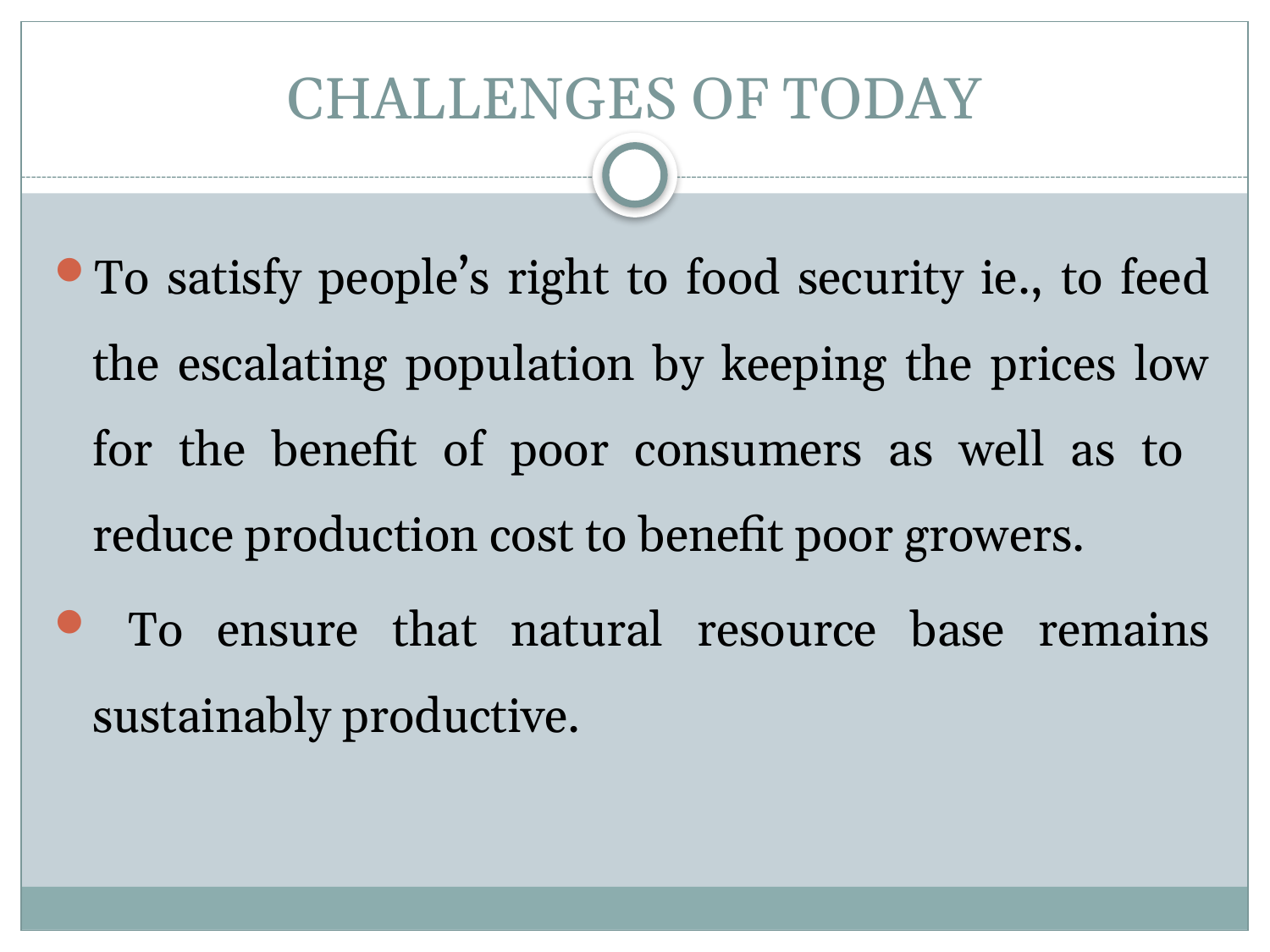

# CHALLENGES OF TODAY
To satisfy people’s right to food security ie., to feed the escalating population by keeping the prices low for the benefit of poor consumers as well as to  reduce production cost to benefit poor growers.
 To ensure that natural resource base remains sustainably productive.